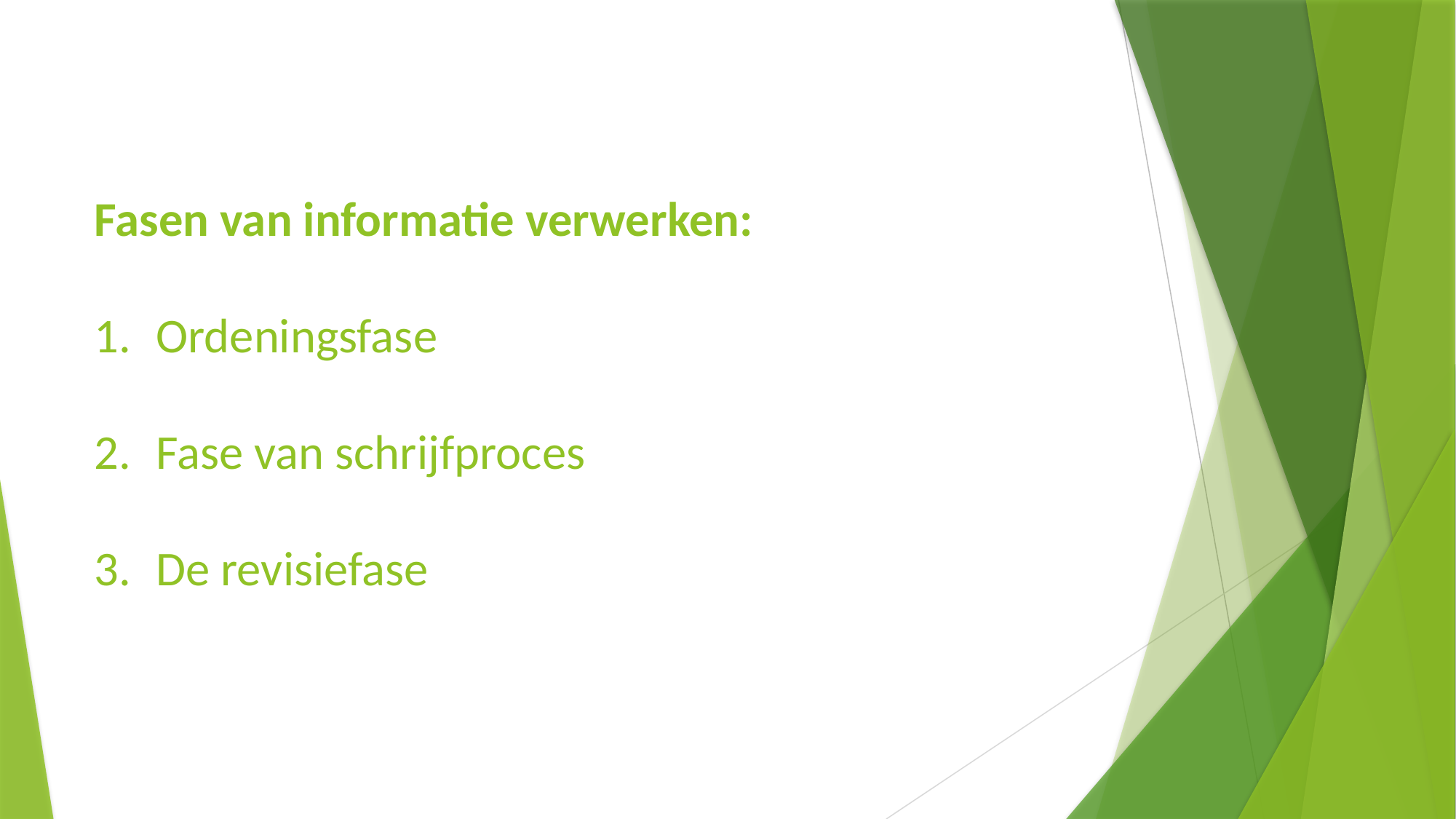

#
Fasen van informatie verwerken:

Ordeningsfase

Fase van schrijfproces

De revisiefase